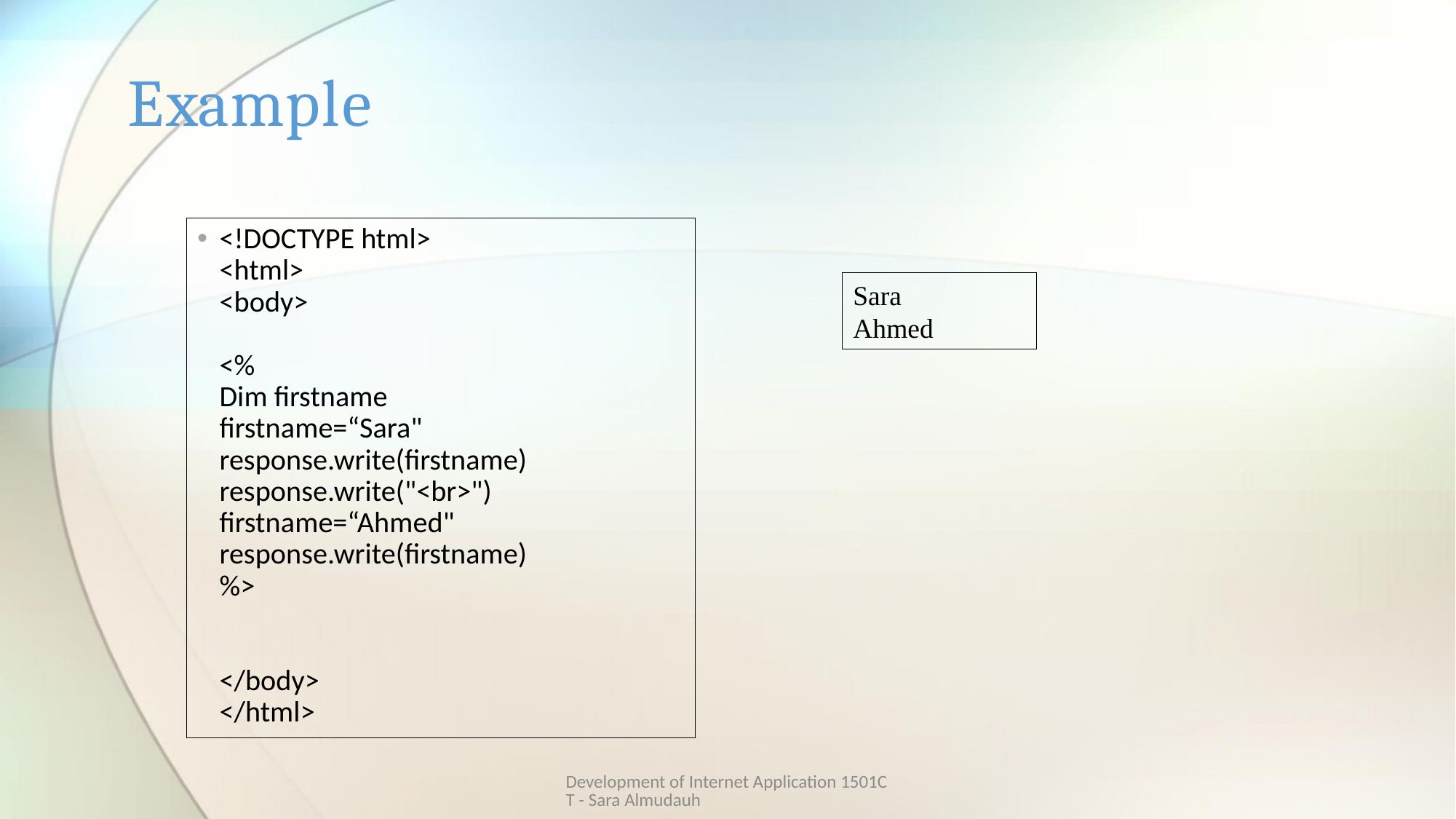

# Example
<!DOCTYPE html>
<html>
<body>
<%
Dim firstname
firstname=“Sara"
response.write(firstname)
response.write("<br>")
firstname=“Ahmed"
response.write(firstname)
%>
</body>
</html>
Sara
Ahmed
Development of Internet Application 1501CT - Sara Almudauh